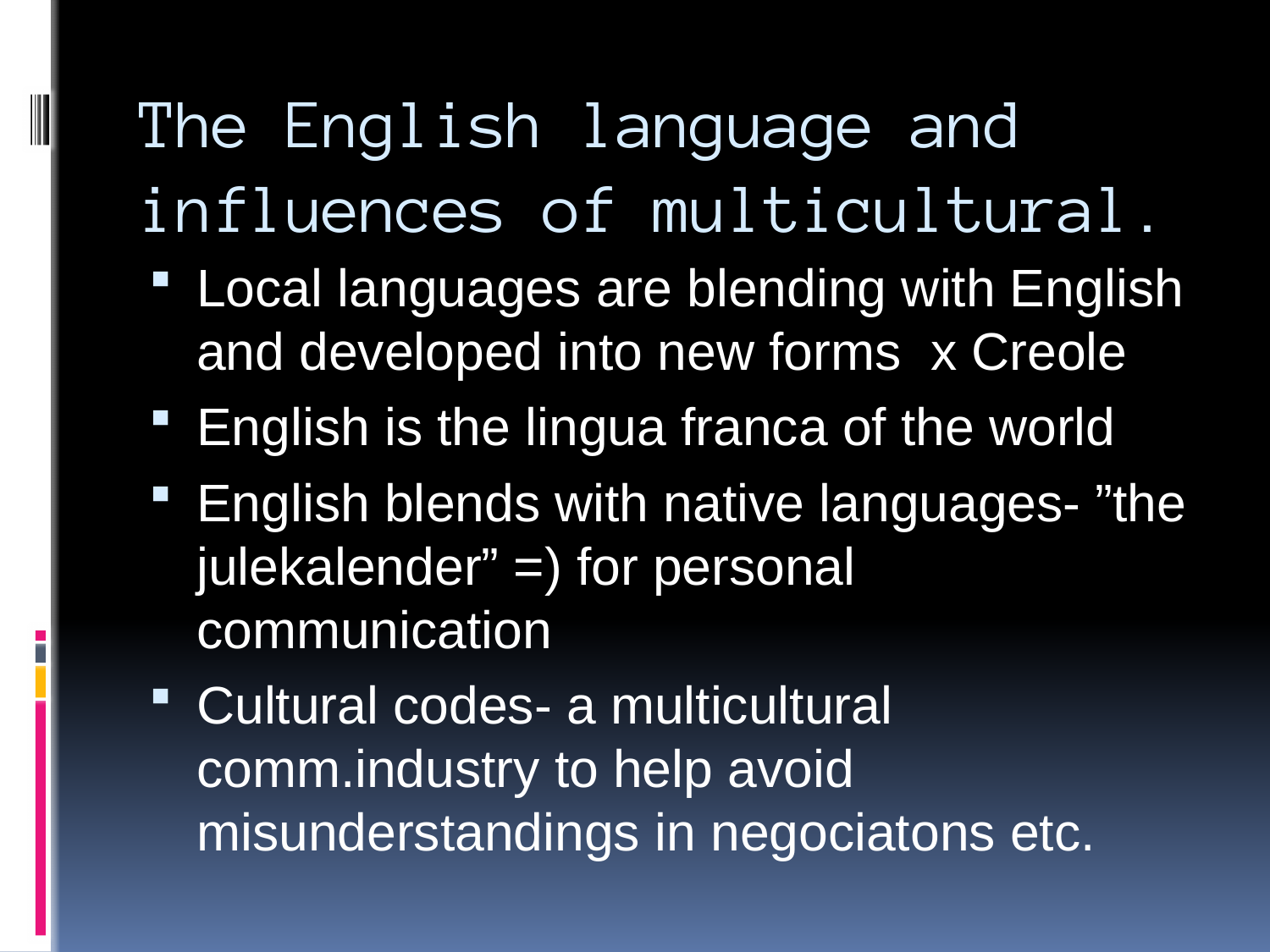

# The English language and influences of multicultural.
Local languages are blending with English and developed into new forms  x Creole
English is the lingua franca of the world
English blends with native languages- ”the julekalender” =) for personal communication
Cultural codes- a multicultural comm.industry to help avoid misunderstandings in negociatons etc.